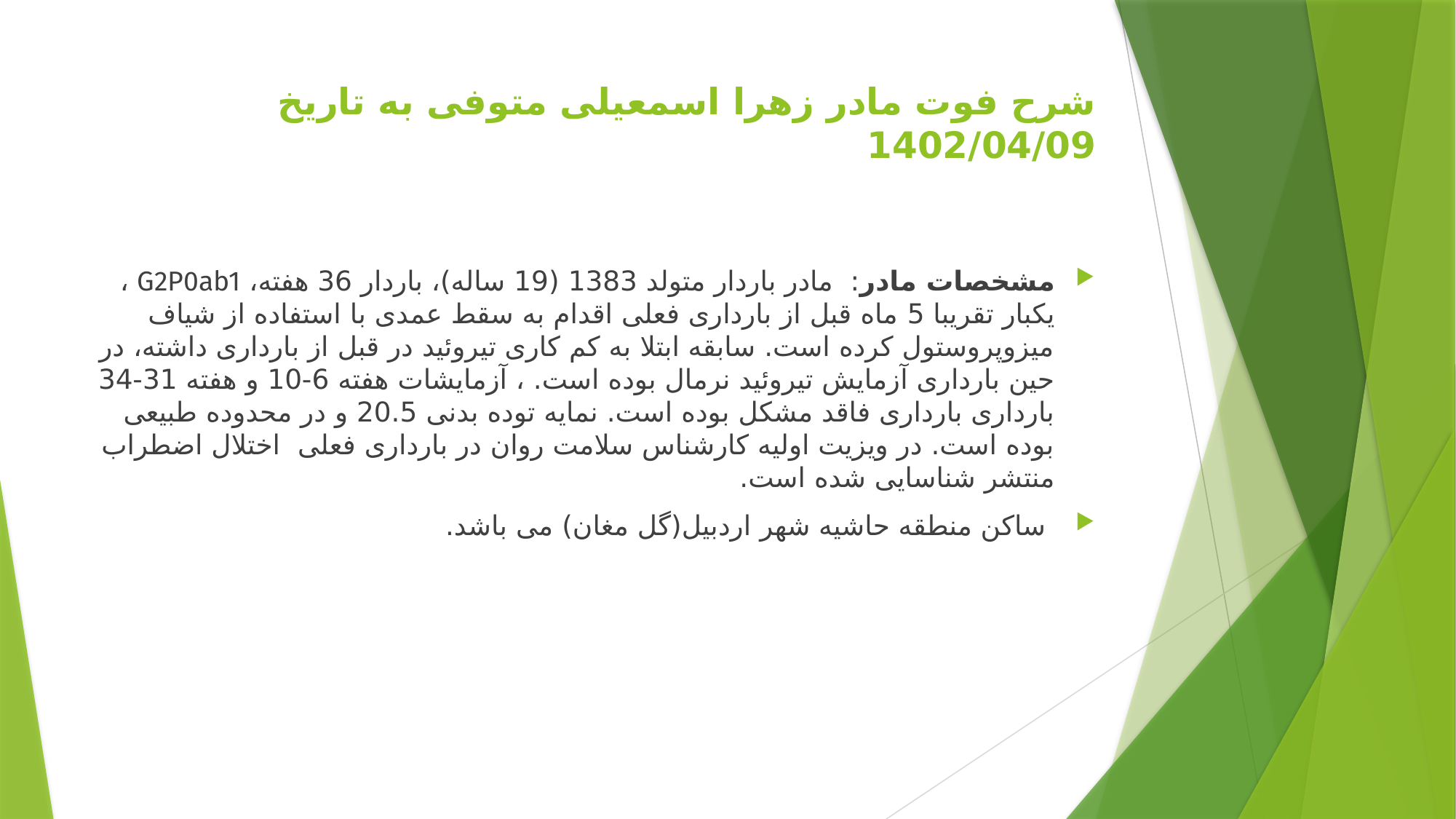

# شرح فوت مادر زهرا اسمعیلی متوفی به تاریخ 1402/04/09
مشخصات مادر:  مادر باردار متولد 1383 (19 ساله)، باردار 36 هفته، G2P0ab1 ، یکبار تقریبا 5 ماه قبل از بارداری فعلی اقدام به سقط عمدی با استفاده از شیاف میزوپروستول کرده است. سابقه ابتلا به کم کاری تیروئید در قبل از بارداری داشته، در حین بارداری آزمایش تیروئید نرمال بوده است. ، آزمایشات هفته 6-10 و هفته 31-34 بارداری بارداری فاقد مشکل بوده است. نمایه توده بدنی 20.5 و در محدوده طبیعی بوده است. در ویزیت اولیه کارشناس سلامت روان در بارداری فعلی  اختلال اضطراب منتشر شناسایی شده است.
 ساکن منطقه حاشیه شهر اردبیل(گل مغان) می باشد.